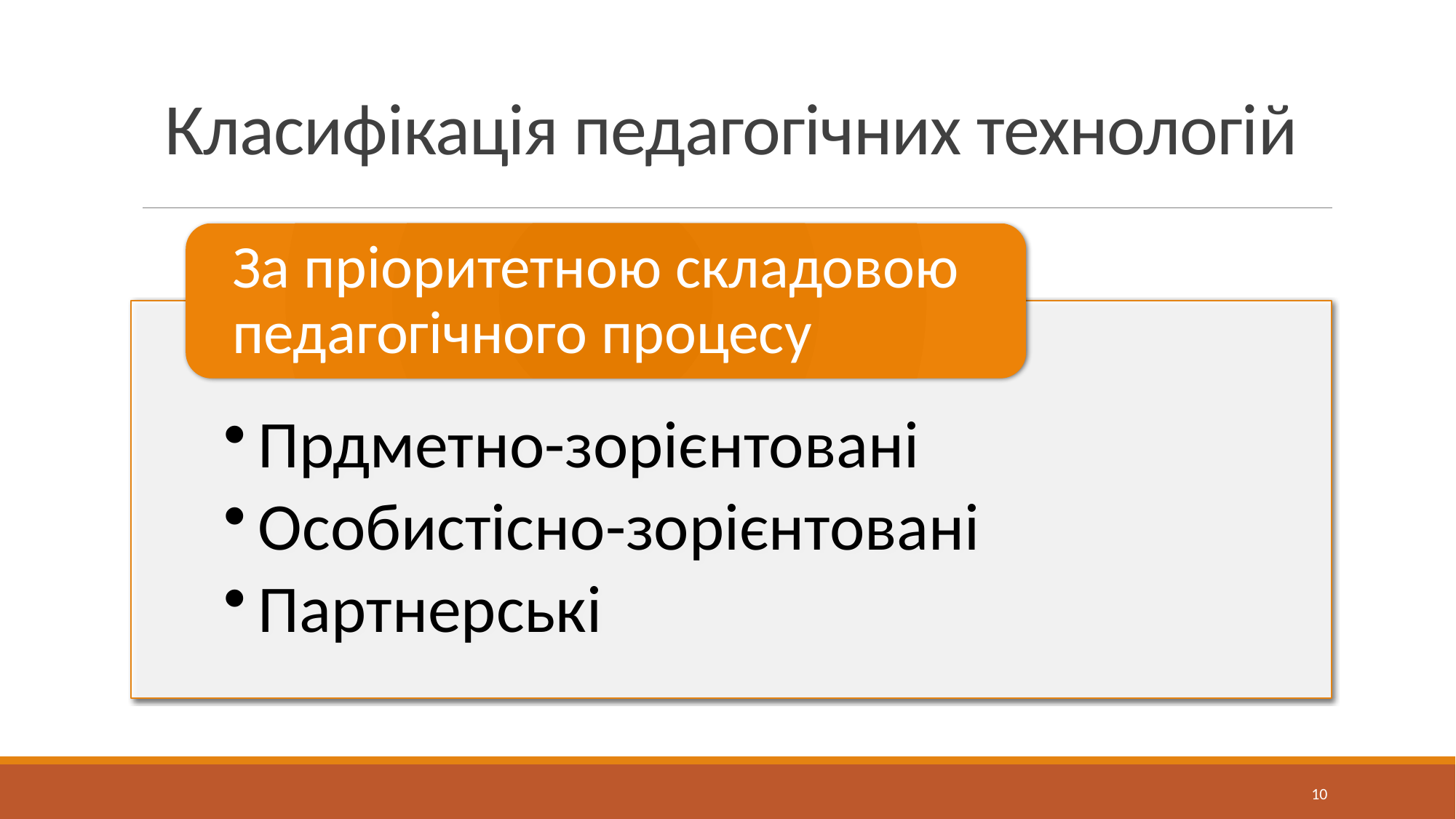

# Класифікація педагогічних технологій
Прдметно-зорієнтовані
Особистісно-зорієнтовані
Партнерські
За пріоритетною складовою педагогічного процесу
10